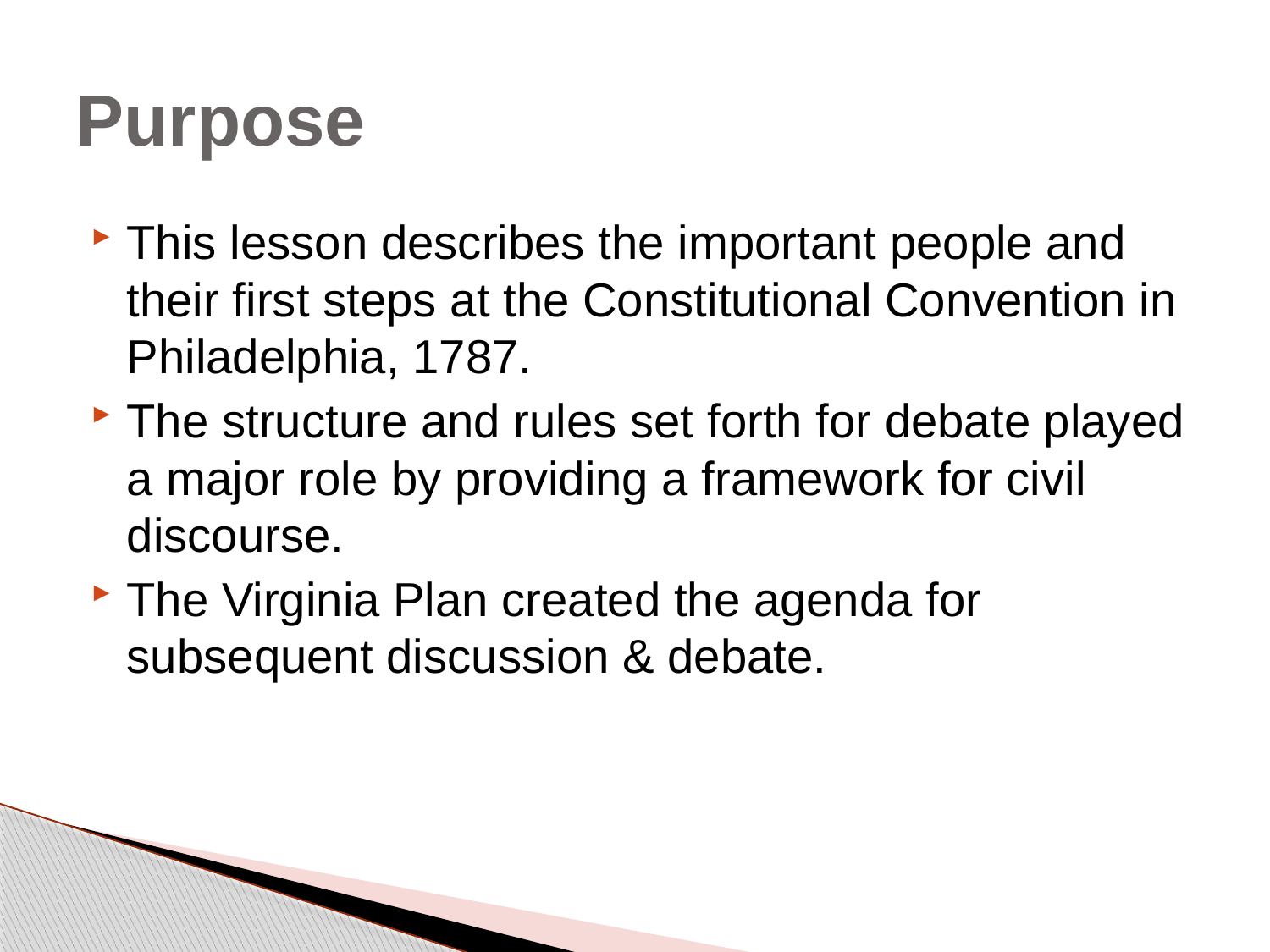

# Purpose
This lesson describes the important people and their first steps at the Constitutional Convention in Philadelphia, 1787.
The structure and rules set forth for debate played a major role by providing a framework for civil discourse.
The Virginia Plan created the agenda for subsequent discussion & debate.